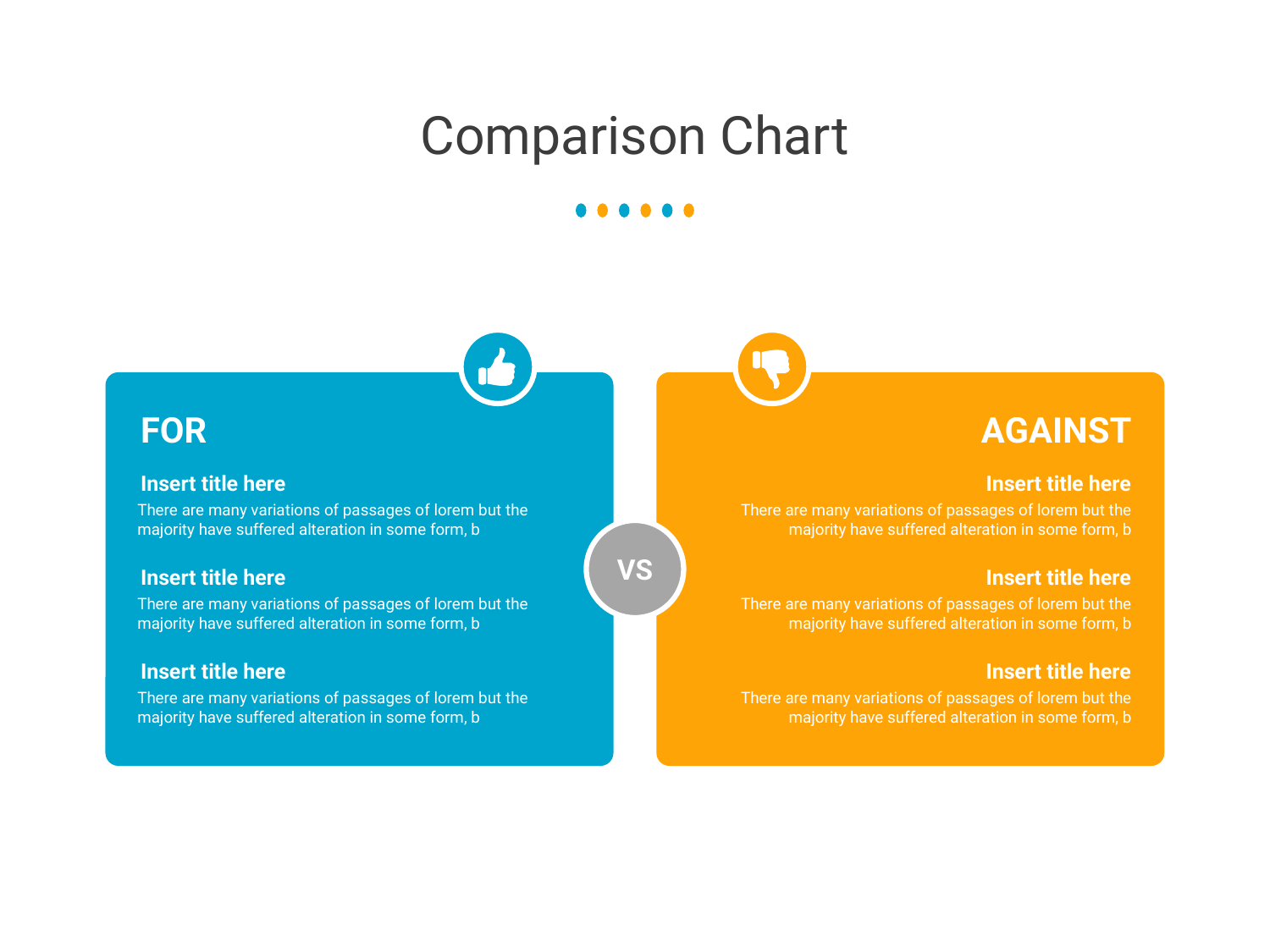

# Comparison Chart

FOR
AGAINST
Insert title here
Insert title here
There are many variations of passages of lorem but the majority have suffered alteration in some form, b
There are many variations of passages of lorem but the majority have suffered alteration in some form, b
VS
Insert title here
Insert title here
There are many variations of passages of lorem but the majority have suffered alteration in some form, b
There are many variations of passages of lorem but the majority have suffered alteration in some form, b
Insert title here
Insert title here
There are many variations of passages of lorem but the majority have suffered alteration in some form, b
There are many variations of passages of lorem but the majority have suffered alteration in some form, b